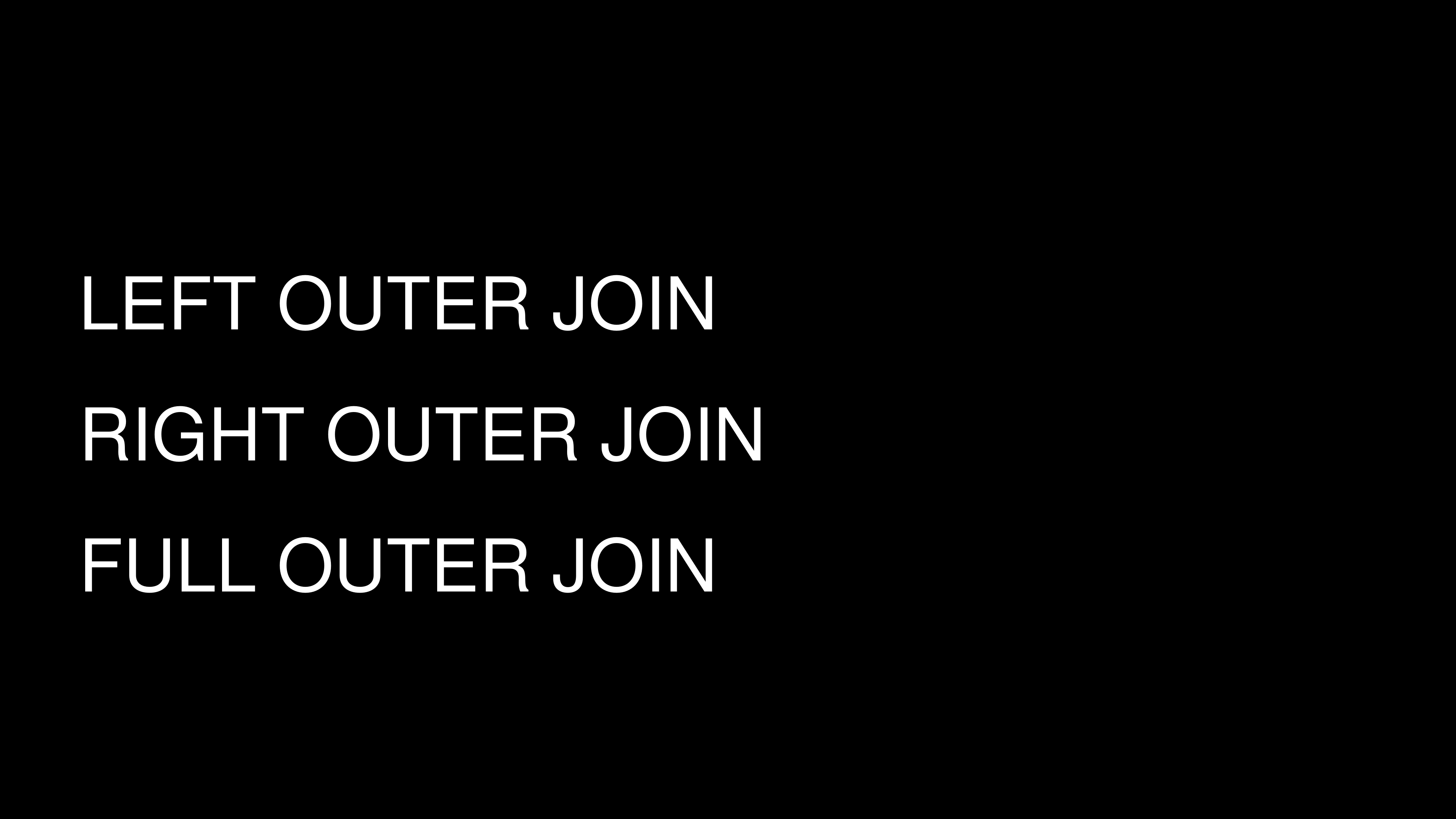

LEFT OUTER JOIN
RIGHT OUTER JOIN
FULL OUTER JOIN